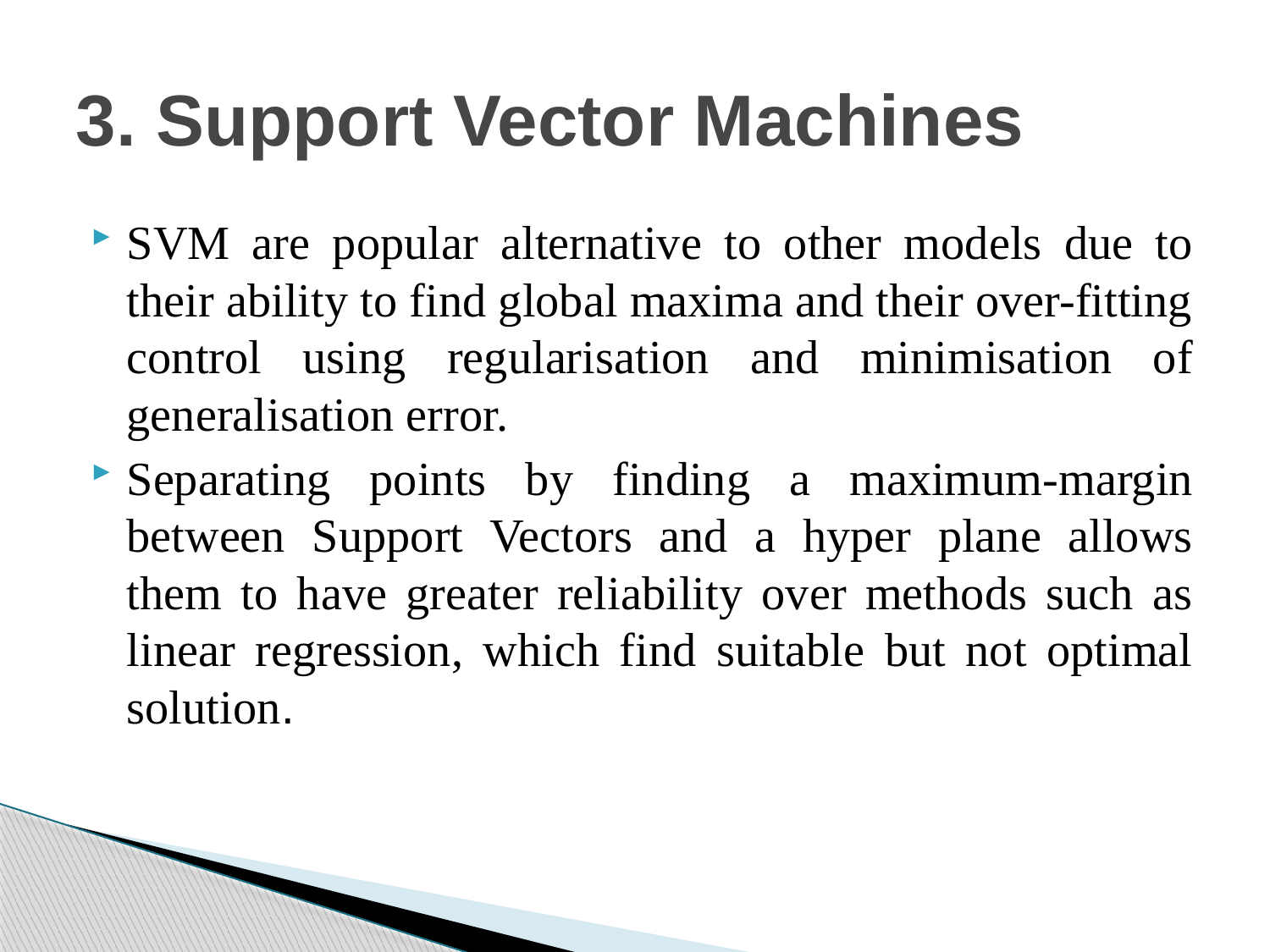

# 3. Support Vector Machines
SVM are popular alternative to other models due to their ability to find global maxima and their over-fitting control using regularisation and minimisation of generalisation error.
Separating points by finding a maximum-margin between Support Vectors and a hyper plane allows them to have greater reliability over methods such as linear regression, which find suitable but not optimal solution.